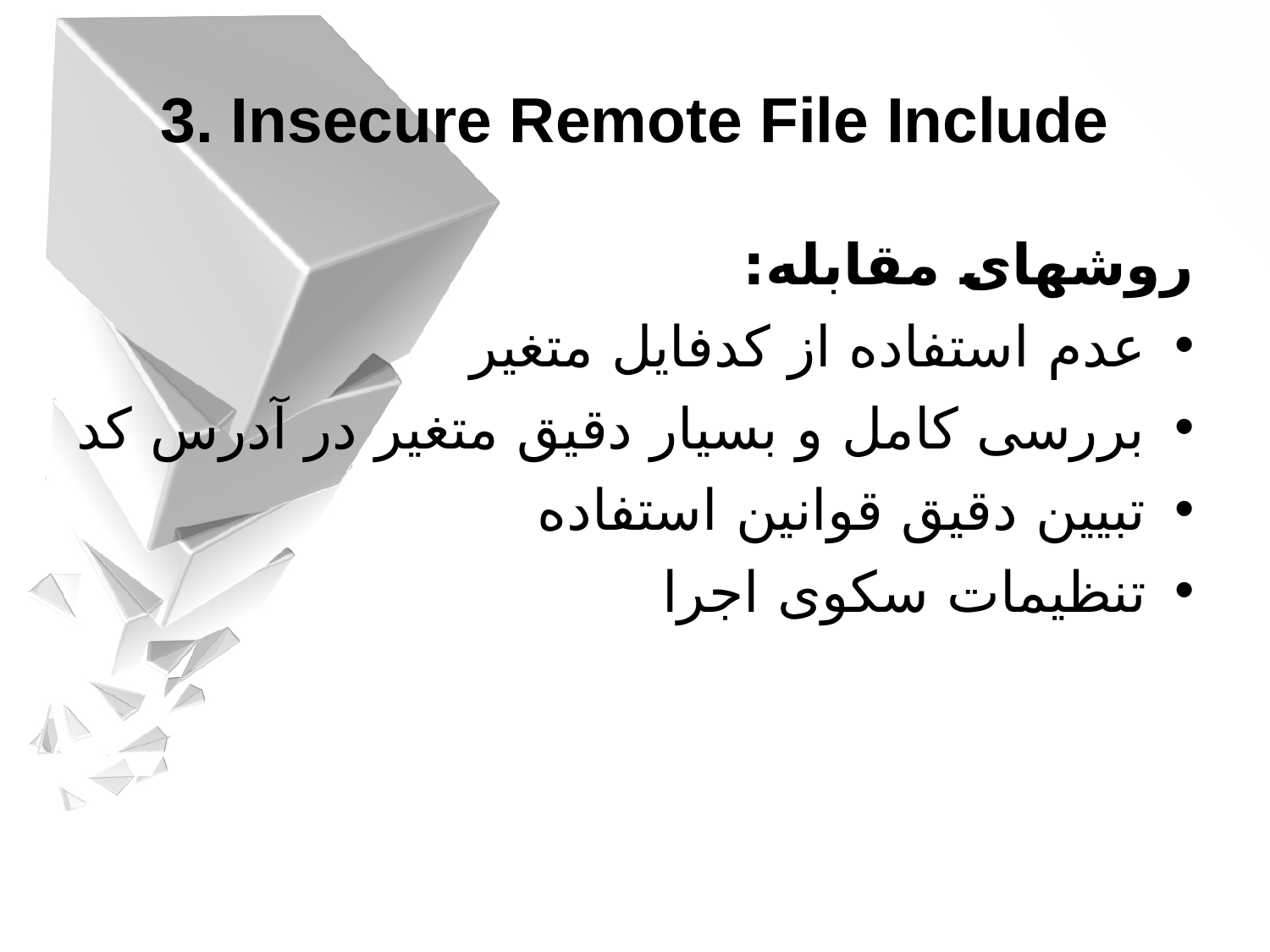

3. Insecure Remote File Include
روشهای مقابله:
عدم استفاده از کدفایل متغیر
بررسی کامل و بسیار دقیق متغیر در آدرس کد
تبیین دقیق قوانین استفاده
تنظیمات سکوی اجرا